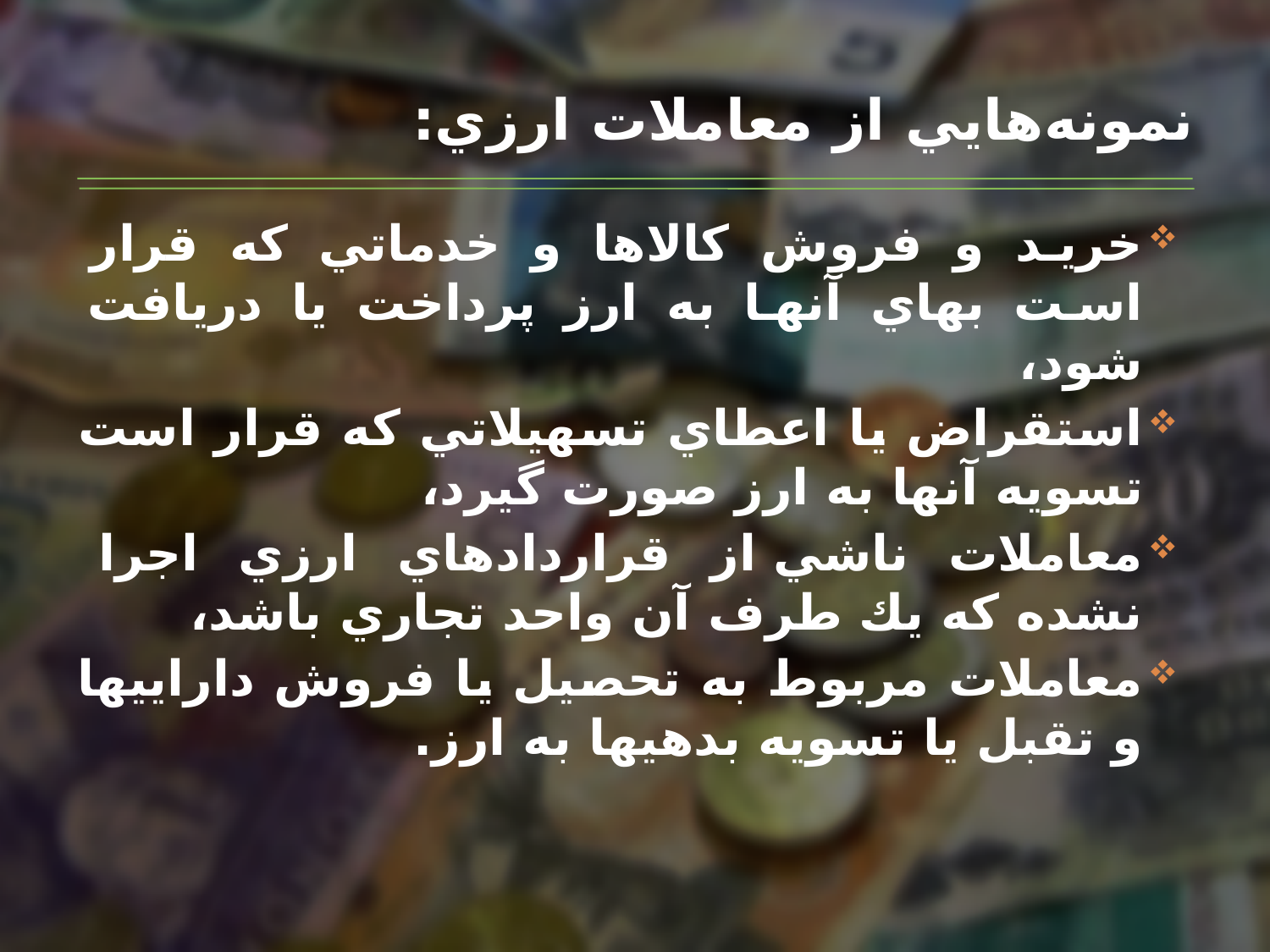

# نمونه‌هايي‌ از معاملات‌ ارزي‌:
خريد و فروش‌ كالاها و خدماتي‌ كه‌ قرار است‌ بهاي‌ آنها به‌ ارز پرداخت‌ يا دريافت‌ شود،
استقراض‌ يا اعطاي‌ تسهيلاتي‌ كه‌ قرار است‌ تسويه‌ آنها به‌ ارز صورت‌ گيرد،
معاملات‌ ناشي از قراردادهاي‌ ارزي‌ اجرا نشده‌ كه‌ يك‌ طرف‌ آن‌ واحد تجاري‌ باشد،
معاملات‌ مربوط‌ به‌ تحصيل‌ يا فروش‌ داراييها و تقبل‌ يا تسويه‌ بدهيها به‌ ارز.